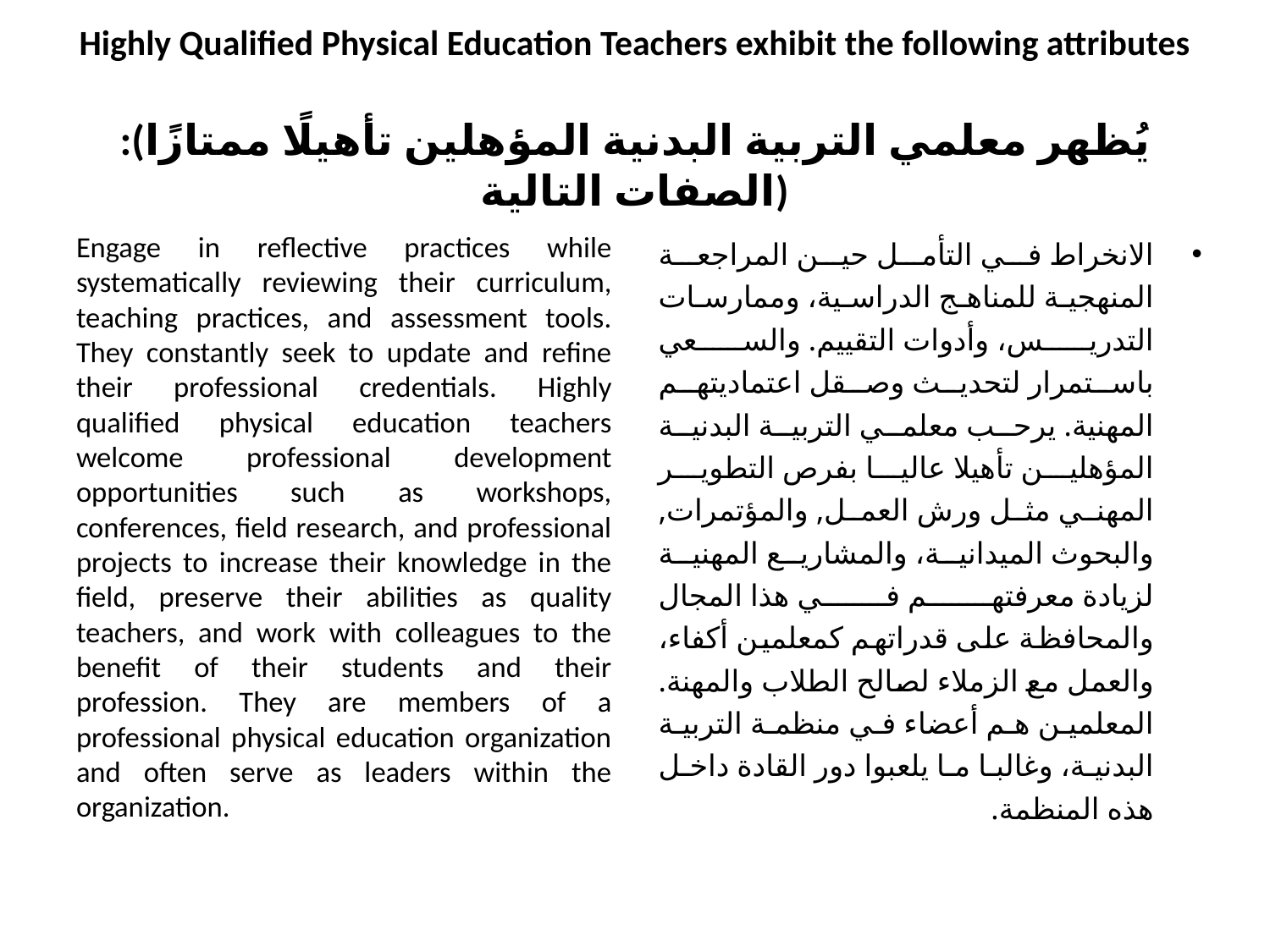

# Highly Qualified Physical Education Teachers exhibit the following attributes :(يُظهر معلمي التربية البدنية المؤهلين تأهيلًا ممتازًا الصفات التالية)
Engage in reflective practices while systematically reviewing their curriculum, teaching practices, and assessment tools. They constantly seek to update and refine their professional credentials. Highly qualified physical education teachers welcome professional development opportunities such as workshops, conferences, field research, and professional projects to increase their knowledge in the field, preserve their abilities as quality teachers, and work with colleagues to the benefit of their students and their profession. They are members of a professional physical education organization and often serve as leaders within the organization.

الانخراط في التأمل حين المراجعة المنهجية للمناهج الدراسية، وممارسات التدريس، وأدوات التقييم. والسعي باستمرار لتحديث وصقل اعتماديتهم المهنية. يرحب معلمي التربية البدنية المؤهلين تأهيلا عاليا بفرص التطوير المهني مثل ورش العمل, والمؤتمرات, والبحوث الميدانية، والمشاريع المهنية لزيادة معرفتهم في هذا المجال والمحافظة على قدراتهم كمعلمين أكفاء، والعمل مع الزملاء لصالح الطلاب والمهنة. المعلمين هم أعضاء في منظمة التربية البدنية، وغالبا ما يلعبوا دور القادة داخل هذه المنظمة.